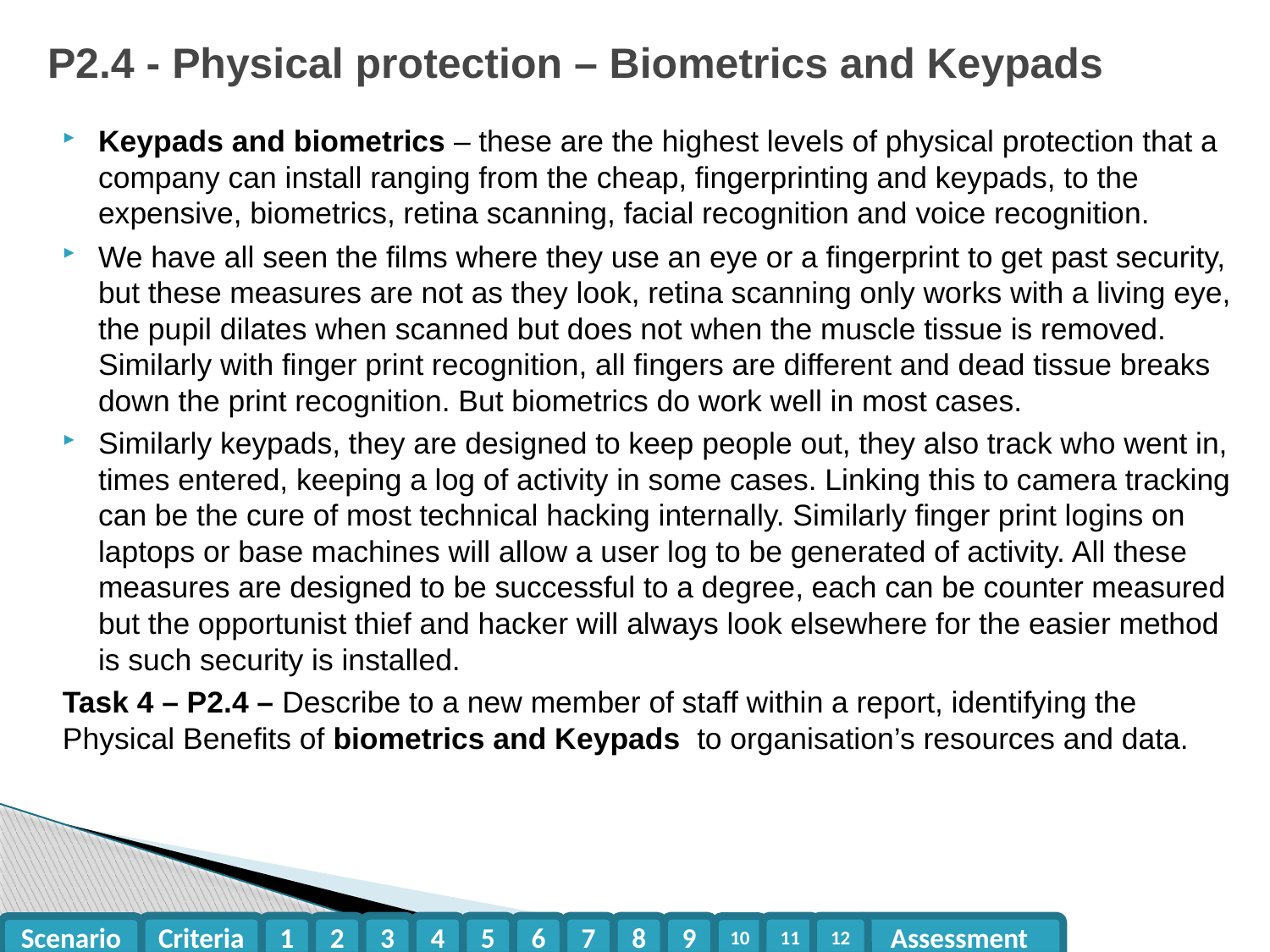

# P2.4 - Physical protection – Biometrics and Keypads
Keypads and biometrics – these are the highest levels of physical protection that a company can install ranging from the cheap, fingerprinting and keypads, to the expensive, biometrics, retina scanning, facial recognition and voice recognition.
We have all seen the films where they use an eye or a fingerprint to get past security, but these measures are not as they look, retina scanning only works with a living eye, the pupil dilates when scanned but does not when the muscle tissue is removed. Similarly with finger print recognition, all fingers are different and dead tissue breaks down the print recognition. But biometrics do work well in most cases.
Similarly keypads, they are designed to keep people out, they also track who went in, times entered, keeping a log of activity in some cases. Linking this to camera tracking can be the cure of most technical hacking internally. Similarly finger print logins on laptops or base machines will allow a user log to be generated of activity. All these measures are designed to be successful to a degree, each can be counter measured but the opportunist thief and hacker will always look elsewhere for the easier method is such security is installed.
Task 4 – P2.4 – Describe to a new member of staff within a report, identifying the Physical Benefits of biometrics and Keypads  to organisation’s resources and data.